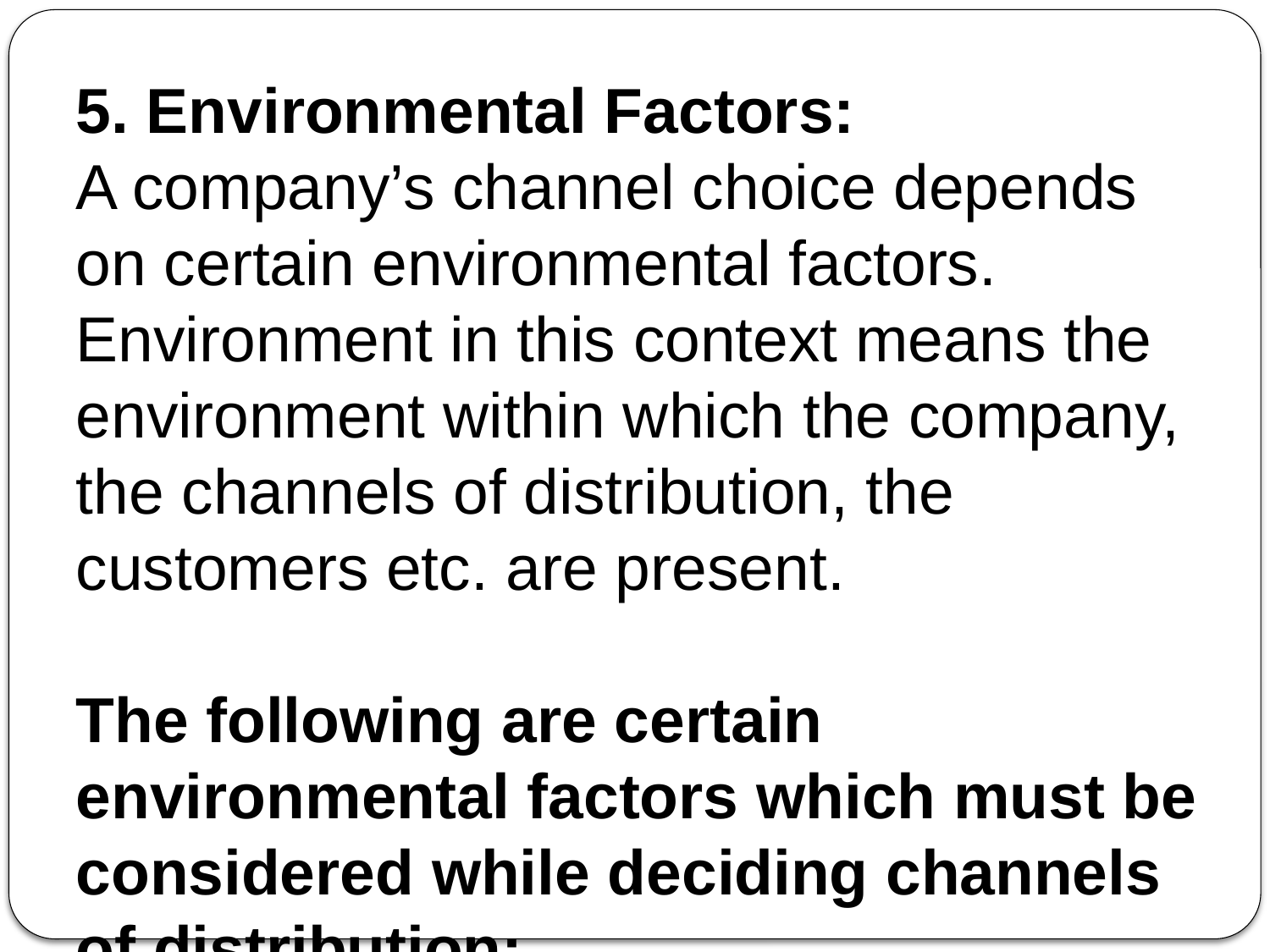

5. Environmental Factors:
A company’s channel choice depends on certain environmental factors. Environment in this context means the environment within which the company, the channels of distribution, the customers etc. are present.

The following are certain environmental factors which must be considered while deciding channels of distribution: